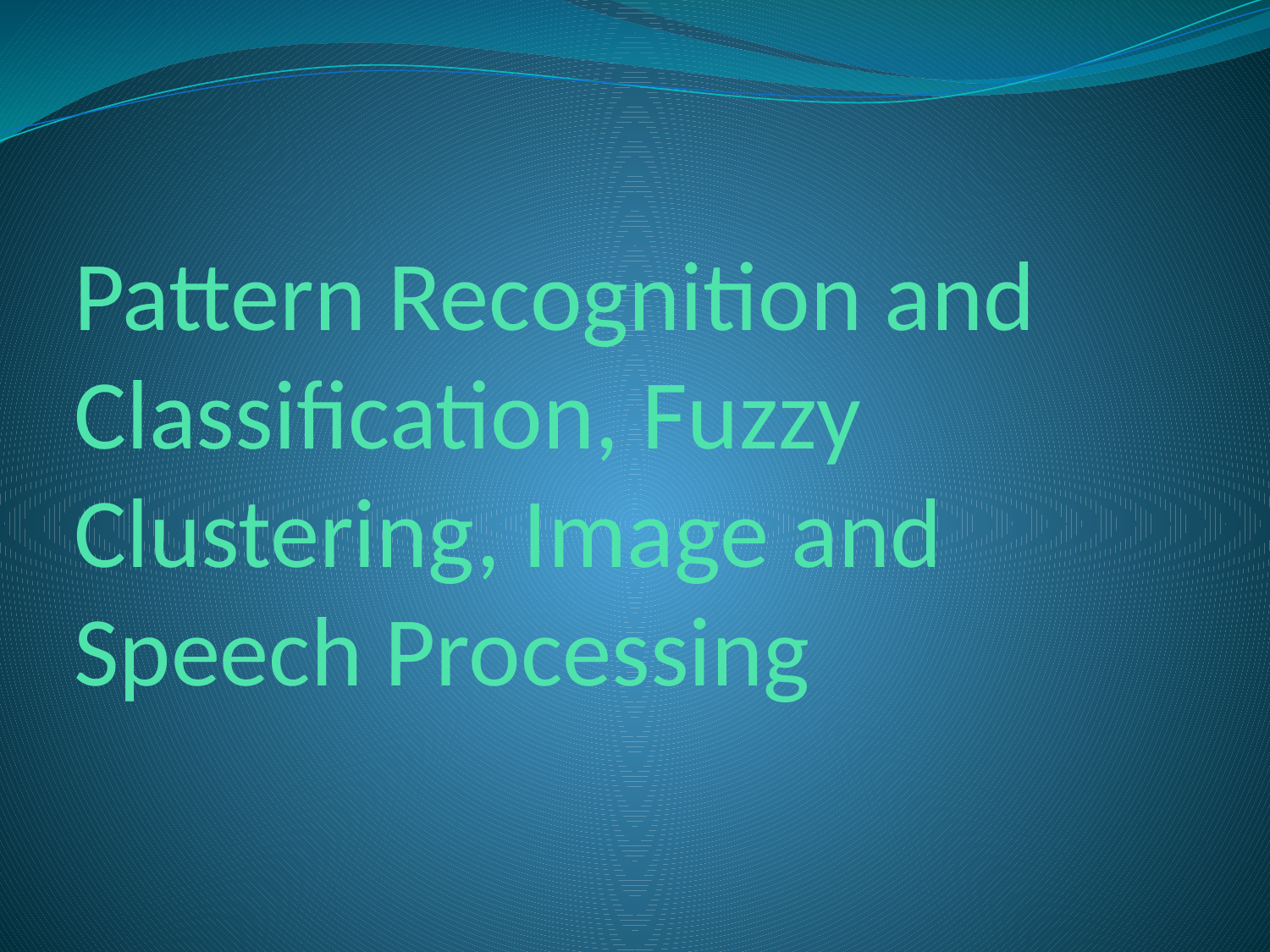

# Pattern Recognition and Classification, Fuzzy Clustering, Image and Speech Processing